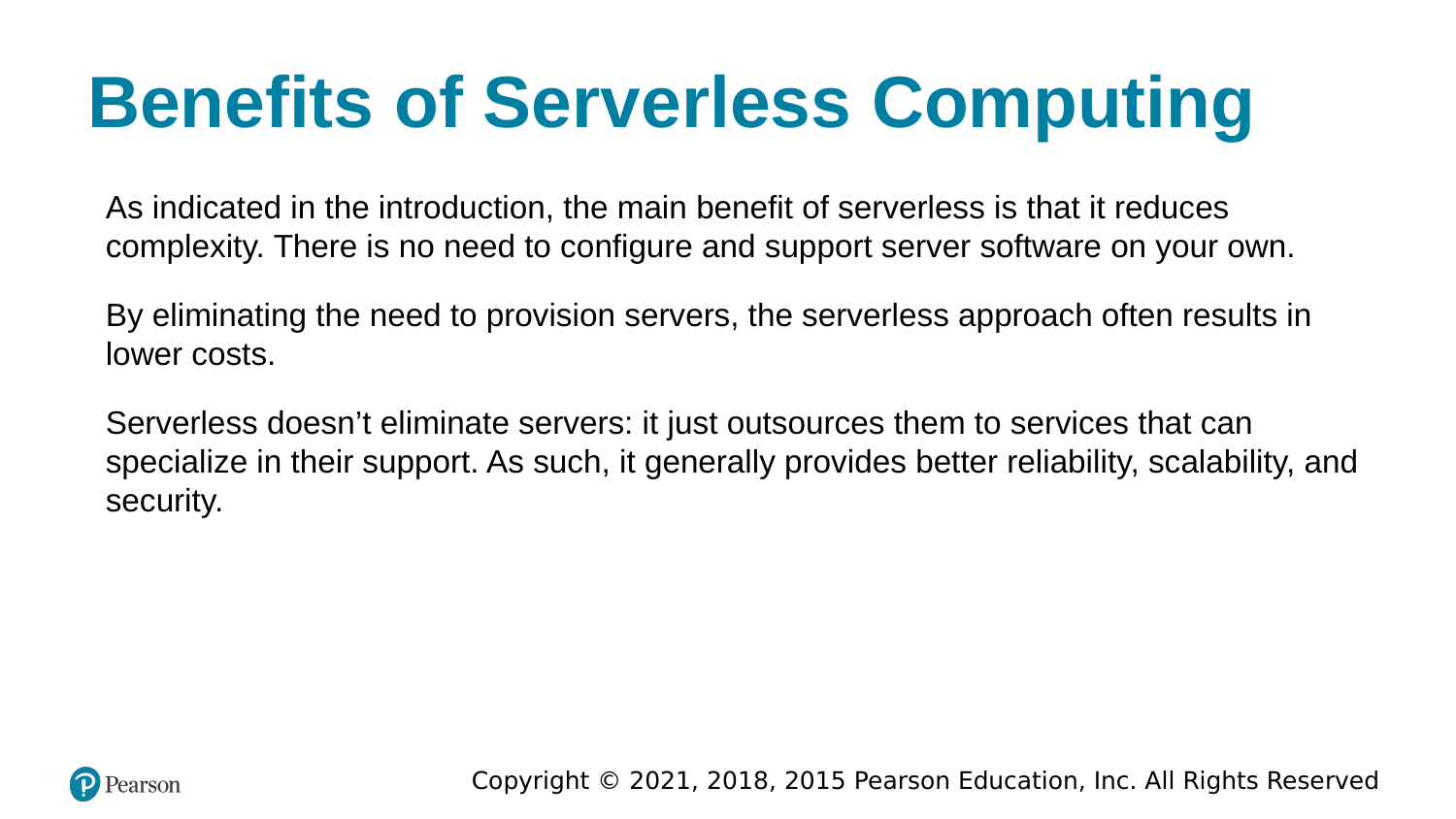

# Benefits of Serverless Computing
As indicated in the introduction, the main benefit of serverless is that it reduces complexity. There is no need to configure and support server software on your own.
By eliminating the need to provision servers, the serverless approach often results in lower costs.
Serverless doesn’t eliminate servers: it just outsources them to services that can specialize in their support. As such, it generally provides better reliability, scalability, and security.